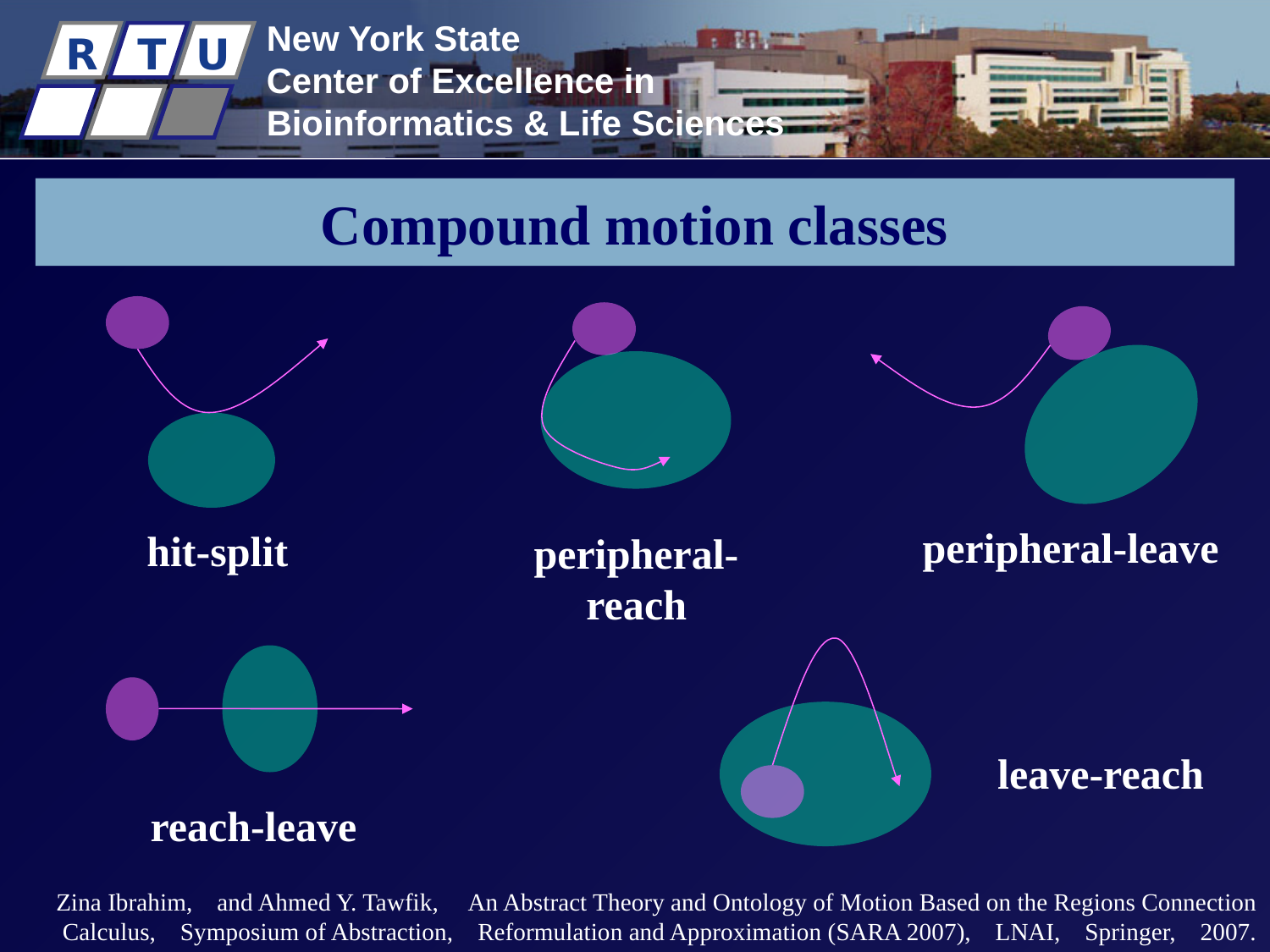

# Compound motion classes

peripheral-leave
hit-split
peripheral-
reach

leave-reach

reach-leave
Zina Ibrahim,    and Ahmed Y. Tawfik,     An Abstract Theory and Ontology of Motion Based on the Regions Connection Calculus,    Symposium of Abstraction,    Reformulation and Approximation (SARA 2007),    LNAI,    Springer,    2007.